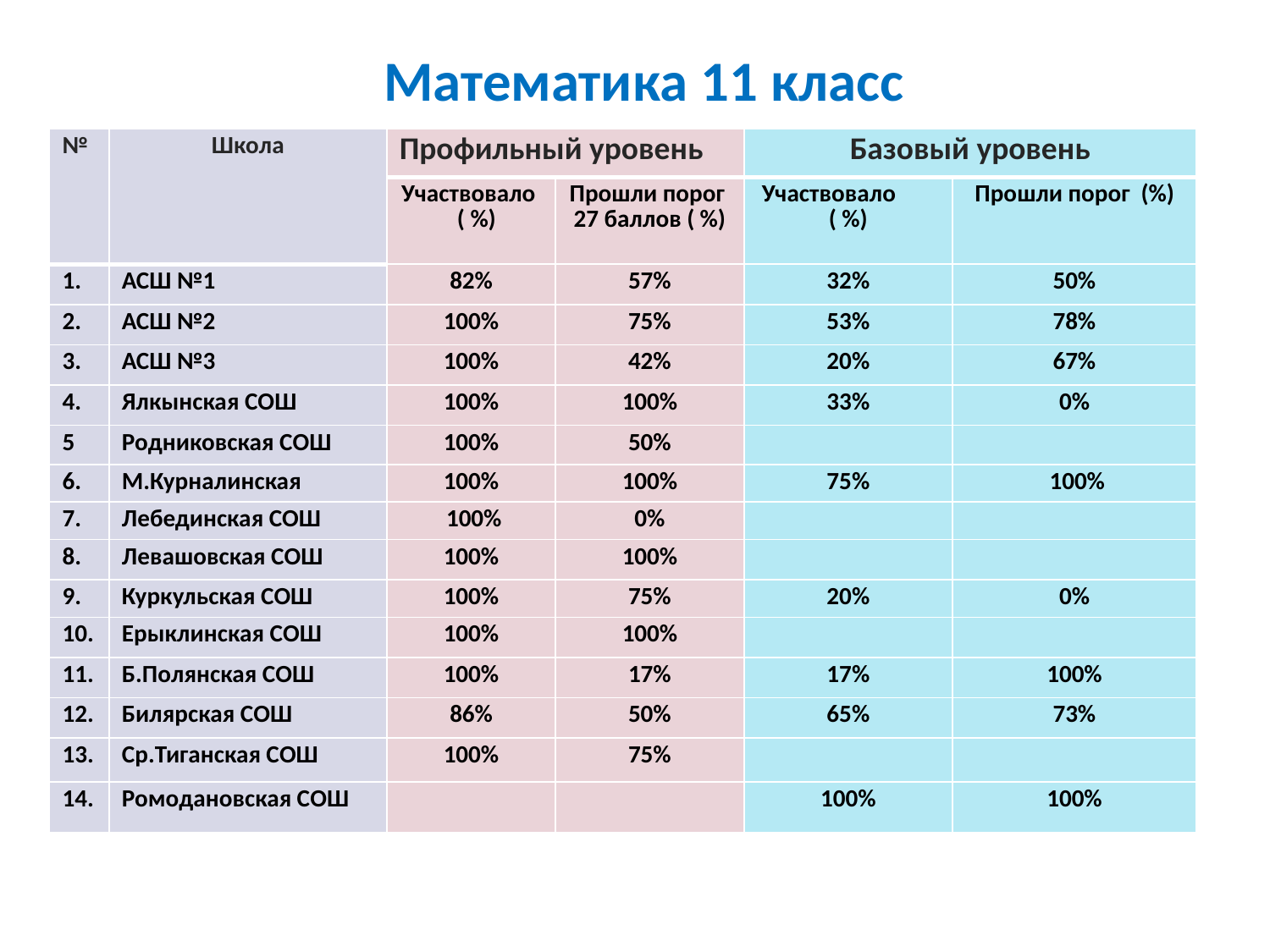

# Математика 11 класс
| № | Школа | Профильный уровень |  | Базовый уровень |  |
| --- | --- | --- | --- | --- | --- |
|  |  | Участвовало ( %) | Прошли порог 27 баллов ( %) | Участвовало ( %) | Прошли порог (%) |
| 1. | АСШ №1 | 82% | 57% | 32% | 50% |
| 2. | АСШ №2 | 100% | 75% | 53% | 78% |
| 3. | АСШ №3 | 100% | 42% | 20% | 67% |
| 4. | Ялкынская СОШ | 100% | 100% | 33% | 0% |
| 5 | Родниковская СОШ | 100% | 50% |  |  |
| 6. | М.Курналинская | 100% | 100% | 75% | 100% |
| 7. | Лебединская СОШ | 100% | 0% |  |  |
| 8. | Левашовская СОШ | 100% | 100% |  |  |
| 9. | Куркульская СОШ | 100% | 75% | 20% | 0% |
| 10. | Ерыклинская СОШ | 100% | 100% |  |  |
| 11. | Б.Полянская СОШ | 100% | 17% | 17% | 100% |
| 12. | Билярская СОШ | 86% | 50% | 65% | 73% |
| 13. | Ср.Тиганская СОШ | 100% | 75% |  |  |
| 14. | Ромодановская СОШ |  |  | 100% | 100% |